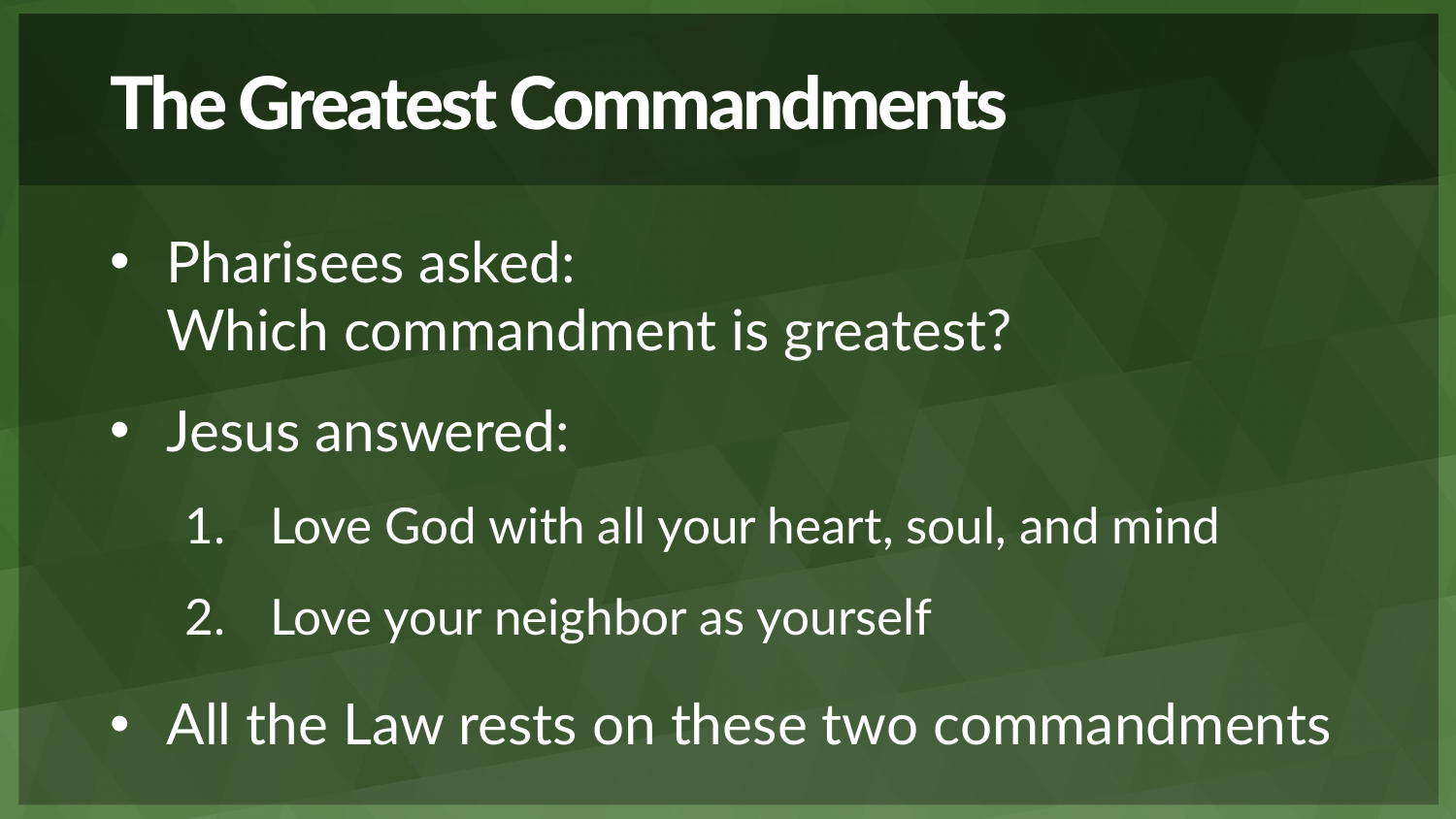

# The Greatest Commandments
Pharisees asked:
Which commandment is greatest?
Jesus answered:
Love God with all your heart, soul, and mind
Love your neighbor as yourself
All the Law rests on these two commandments